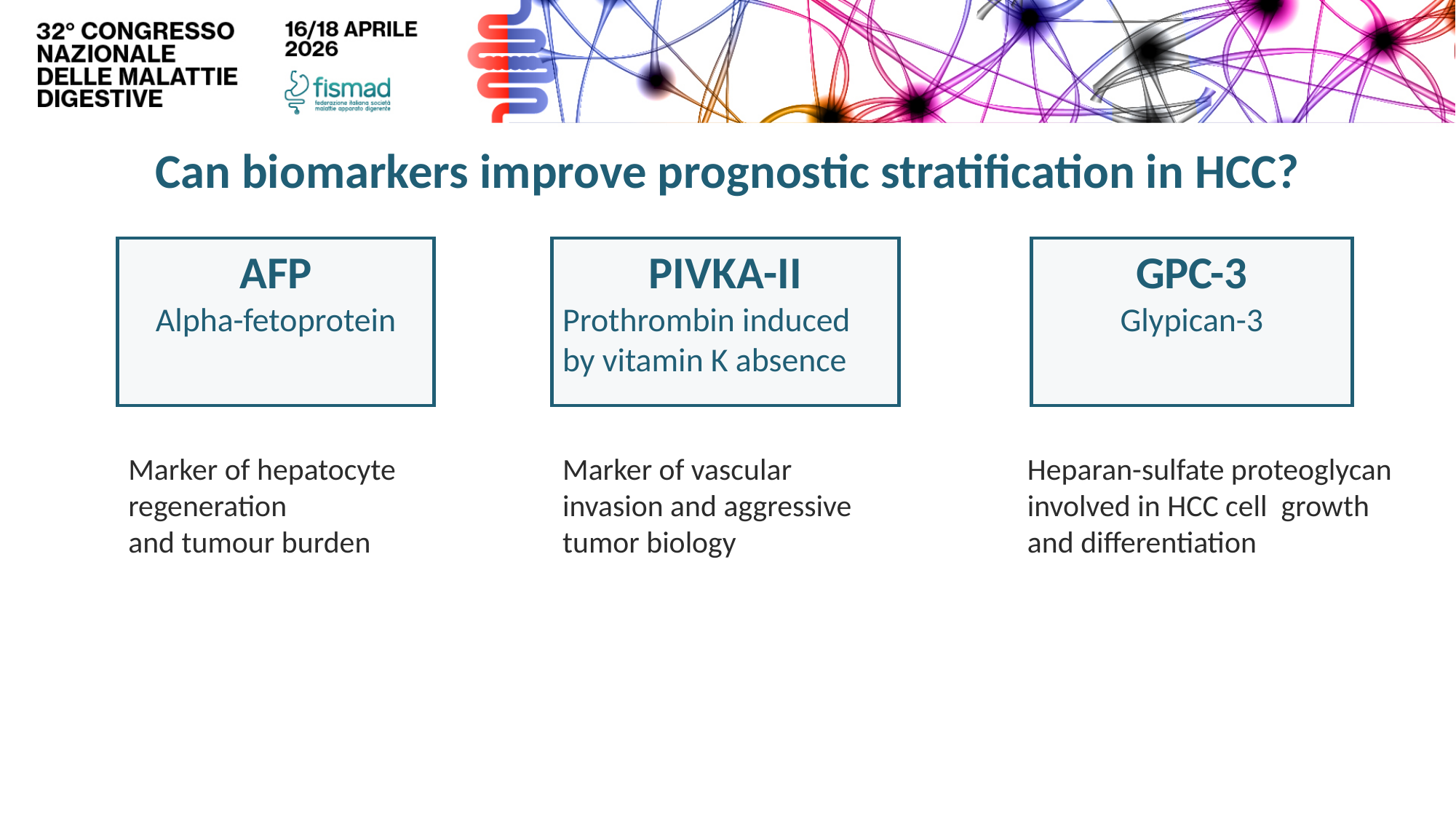

Can biomarkers improve prognostic stratification in HCC?
AFP
Alpha-fetoprotein
PIVKA-II
Prothrombin induced by vitamin K absence
GPC-3
Glypican-3
Marker of hepatocyte regeneration
and tumour burden
Marker of vascular invasion and aggressive tumor biology
Heparan-sulfate proteoglycan involved in HCC cell  growth and differentiation